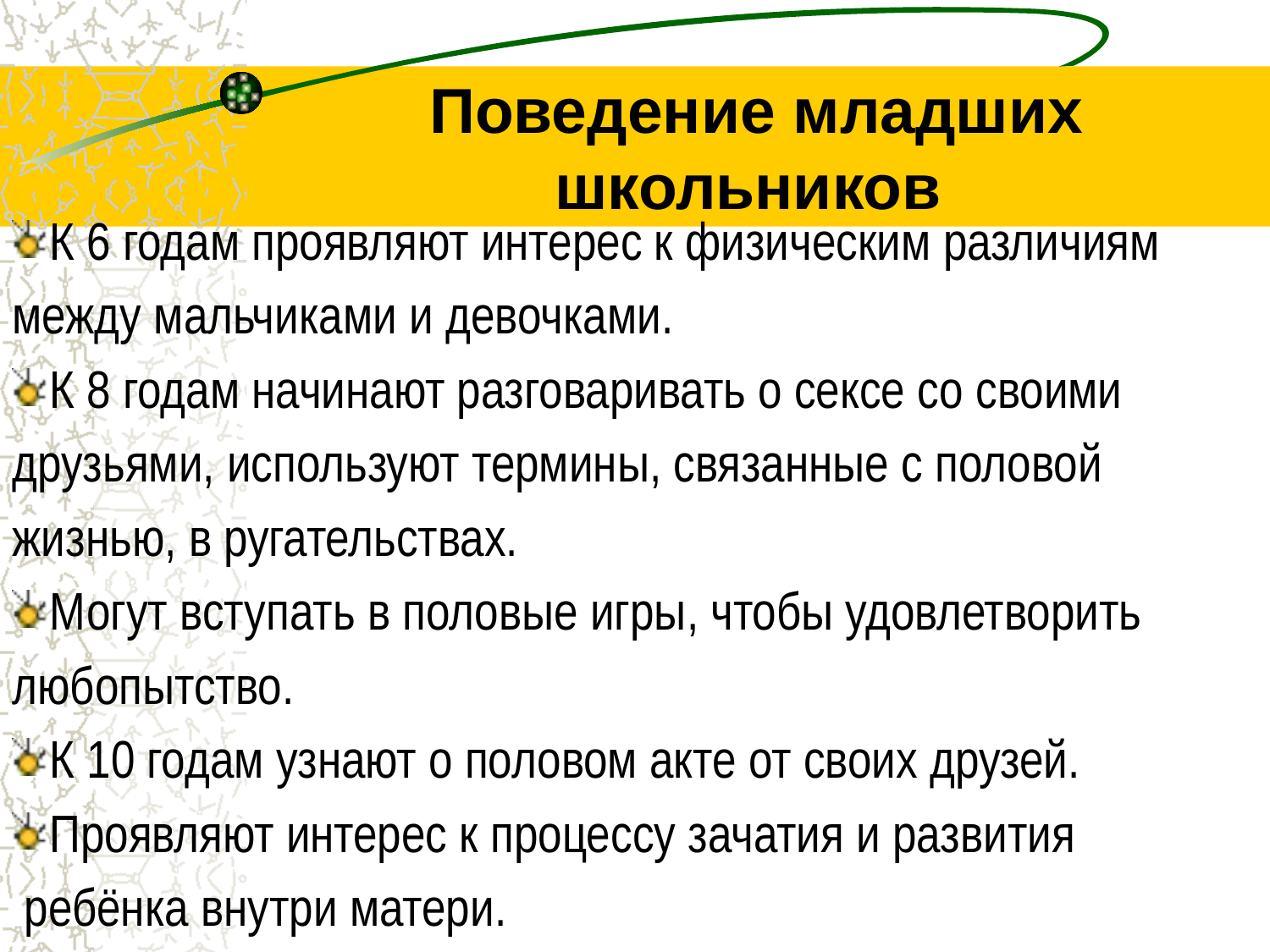

Поведение младших школьников
К 6 годам проявляют интерес к физическим различиям
между мальчиками и девочками.
К 8 годам начинают разговаривать о сексе со своими
друзьями, используют термины, связанные с половой
жизнью, в ругательствах.
Могут вступать в половые игры, чтобы удовлетворить
любопытство.
К 10 годам узнают о половом акте от своих друзей.
Проявляют интерес к процессу зачатия и развития
 ребёнка внутри матери.